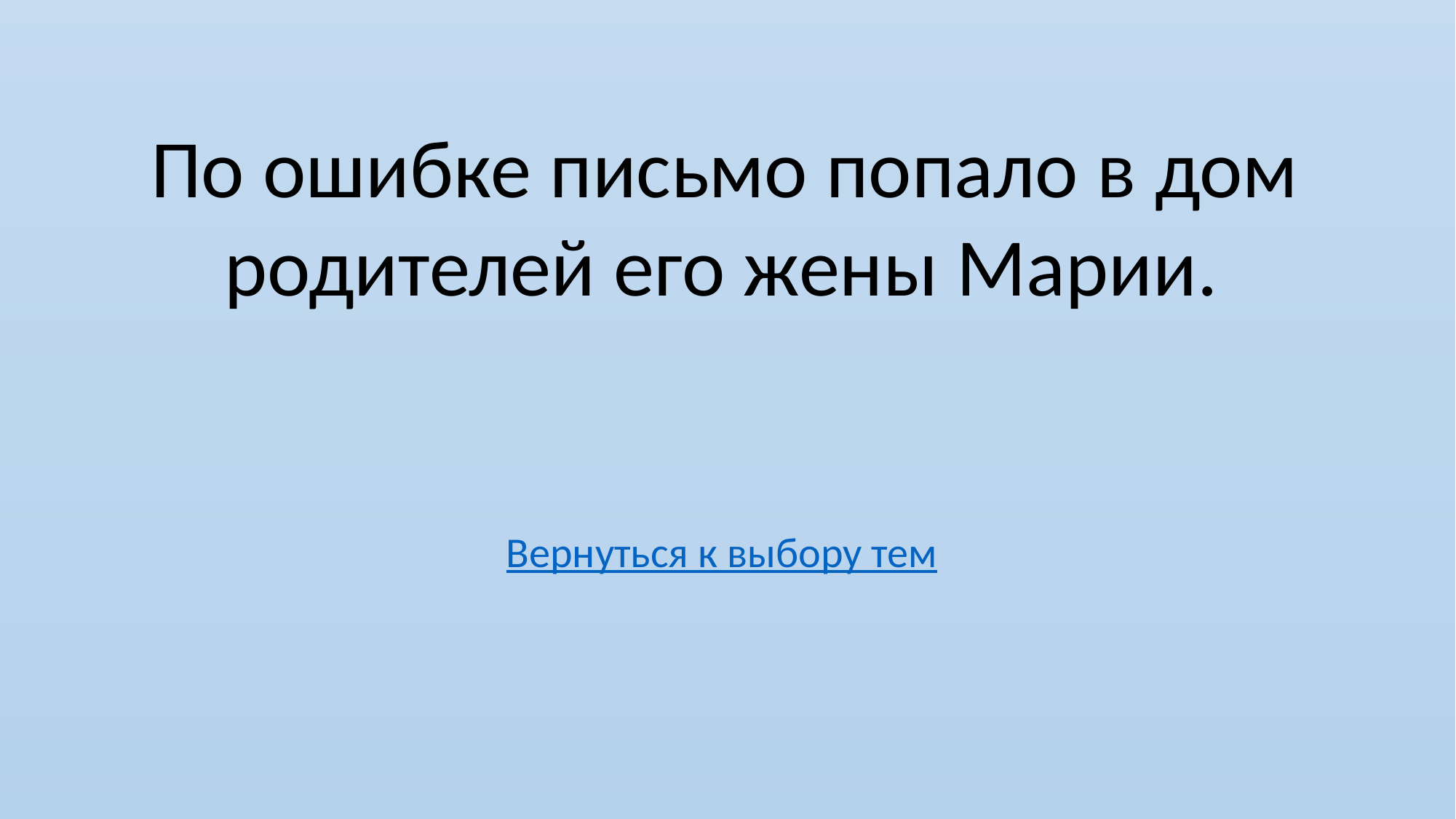

По ошибке письмо попало в дом родителей его жены Марии.
Вернуться к выбору тем